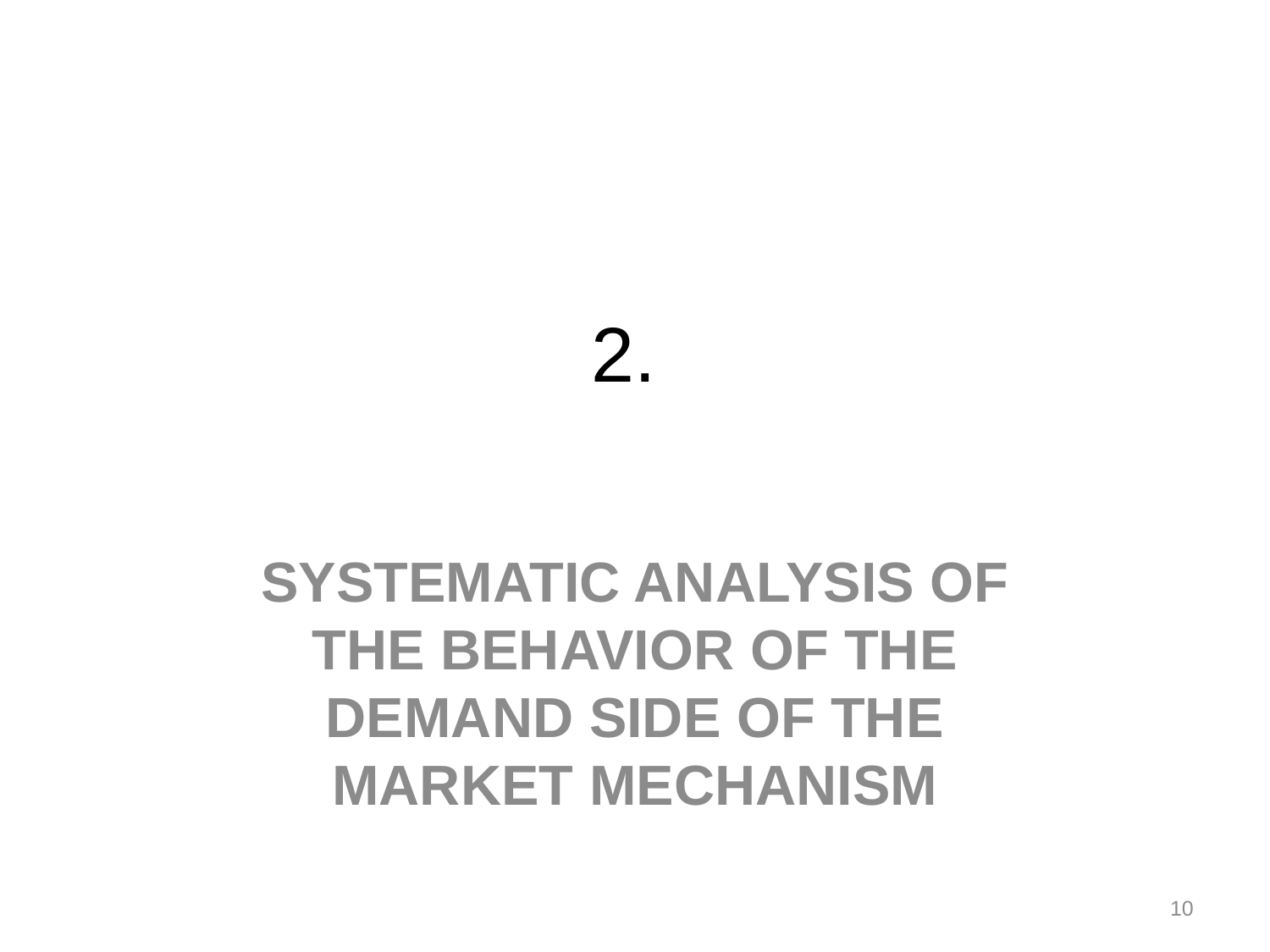

# 2.
Systematic analysis of the behavior of the demand side of the market mechanism
10